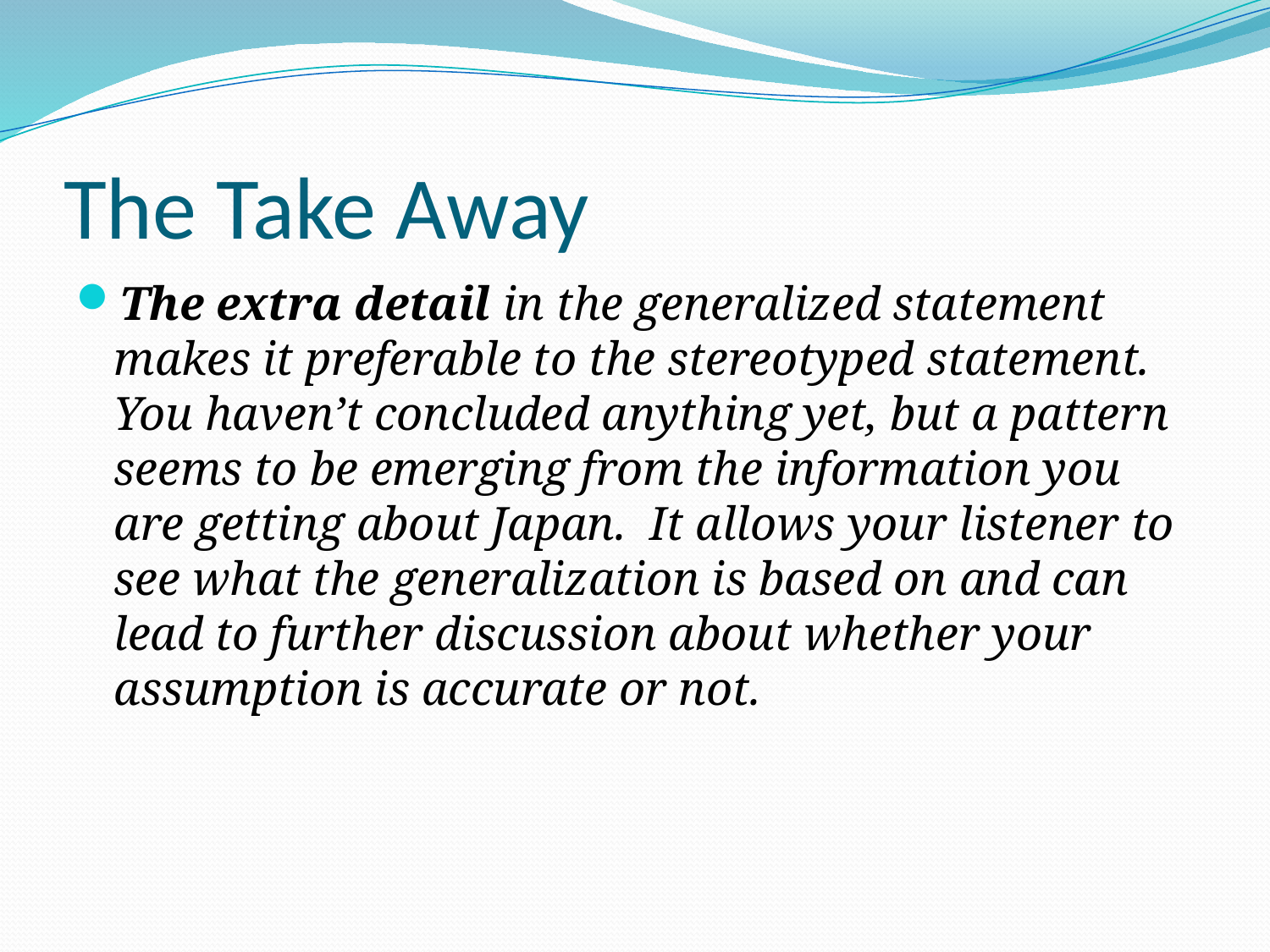

# The Take Away
The extra detail in the generalized statement makes it preferable to the stereotyped statement.  You haven’t concluded anything yet, but a pattern seems to be emerging from the information you are getting about Japan.  It allows your listener to see what the generalization is based on and can lead to further discussion about whether your assumption is accurate or not.